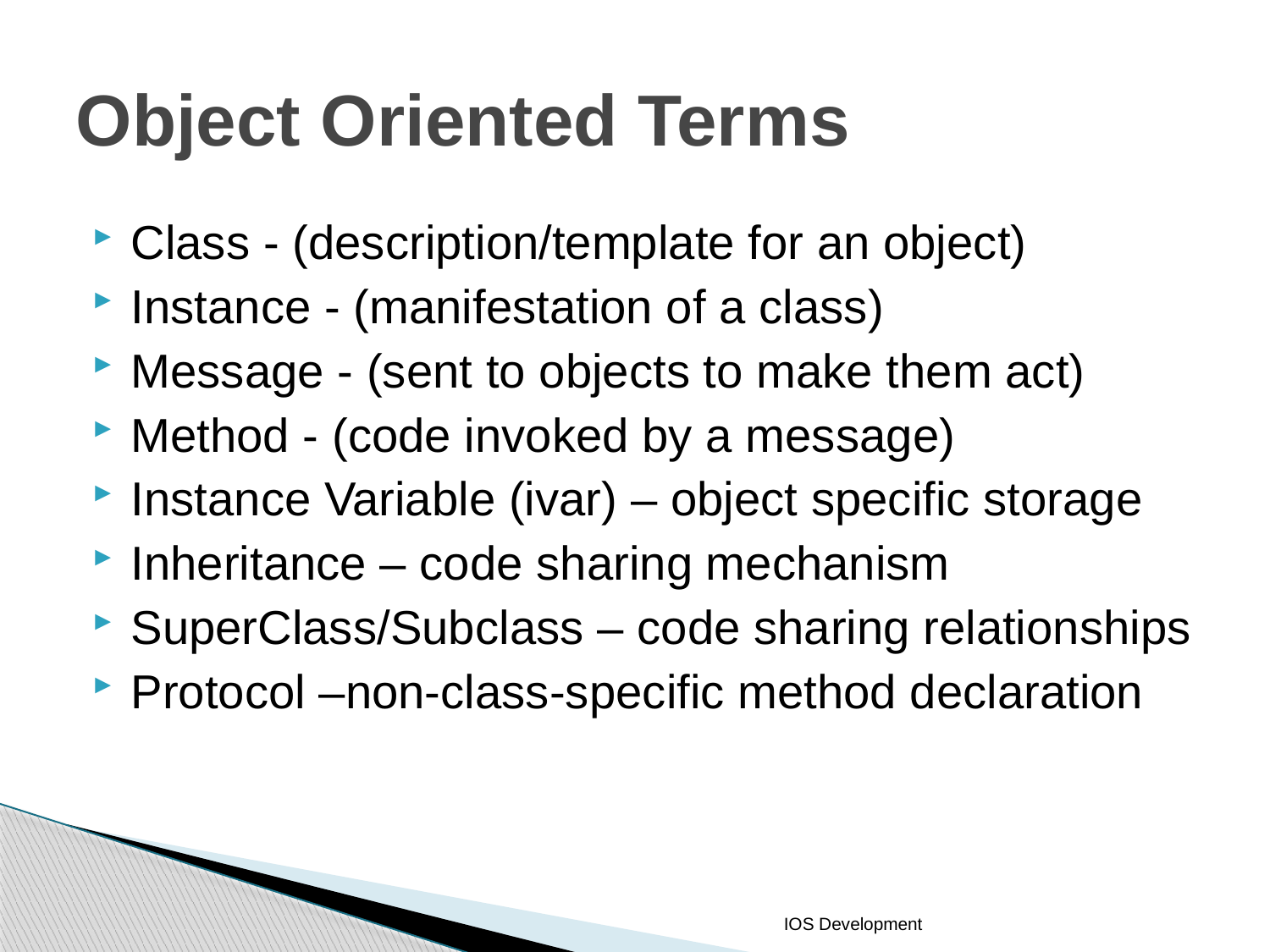

# Object Oriented Terms
Class - (description/template for an object)
Instance - (manifestation of a class)
Message - (sent to objects to make them act)
Method - (code invoked by a message)
Instance Variable (ivar) – object specific storage
Inheritance – code sharing mechanism
SuperClass/Subclass – code sharing relationships
Protocol –non-class-specific method declaration

IOS Development